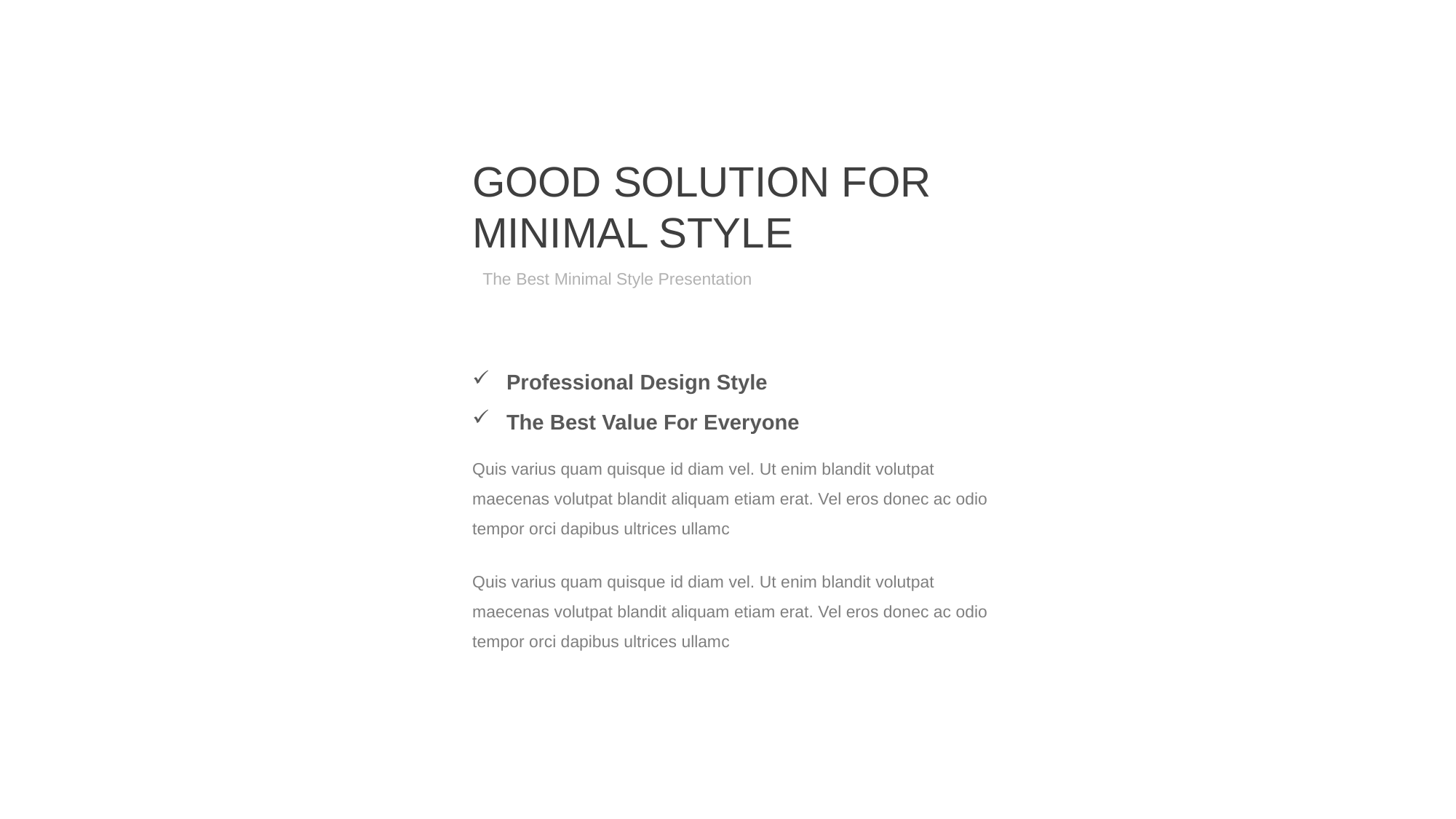

GOOD SOLUTION FOR MINIMAL STYLE
The Best Minimal Style Presentation
Professional Design Style
The Best Value For Everyone

Quis varius quam quisque id diam vel. Ut enim blandit volutpat maecenas volutpat blandit aliquam etiam erat. Vel eros donec ac odio tempor orci dapibus ultrices ullamc
Quis varius quam quisque id diam vel. Ut enim blandit volutpat maecenas volutpat blandit aliquam etiam erat. Vel eros donec ac odio tempor orci dapibus ultrices ullamc